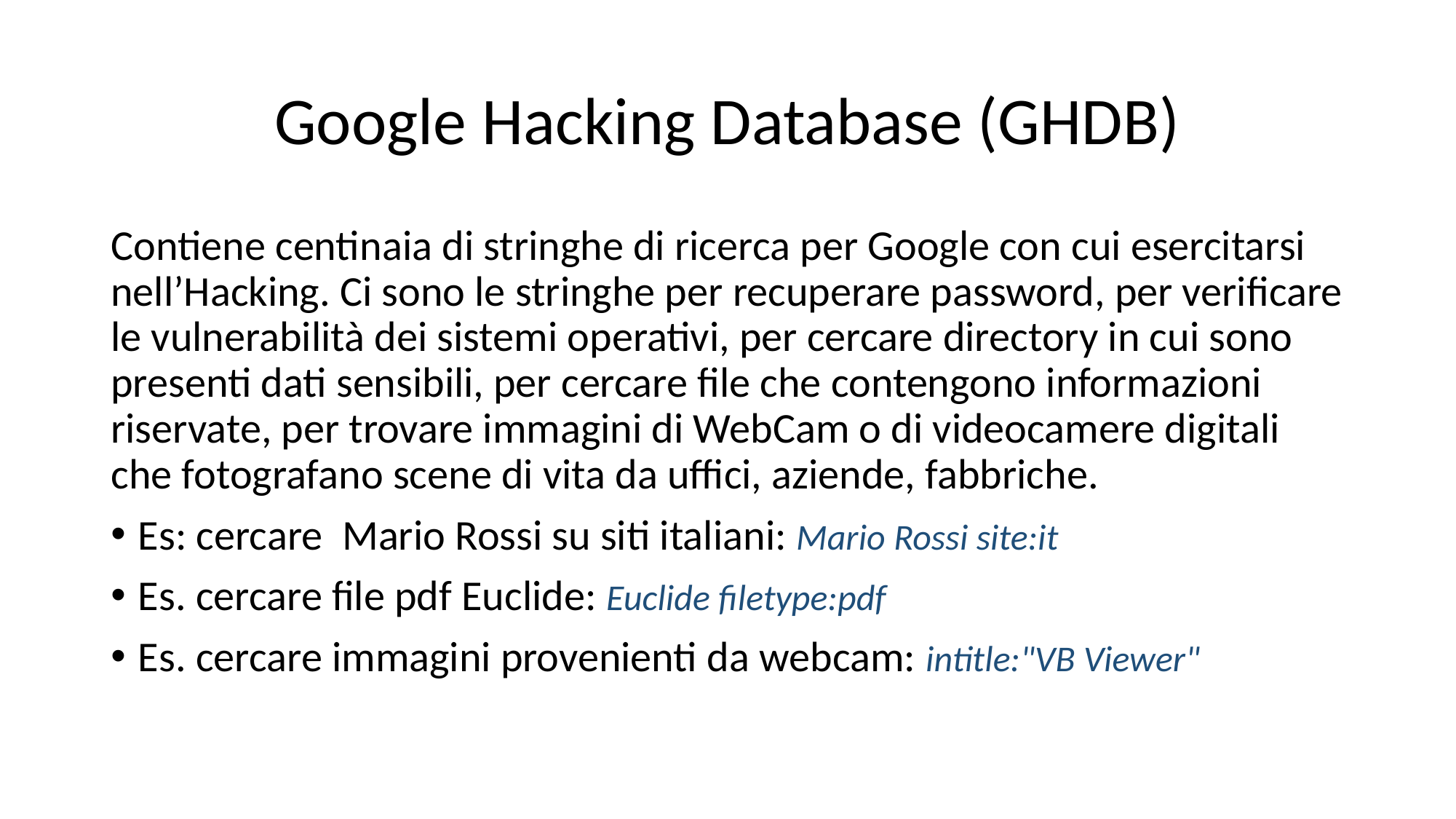

# Google Hacking Database (GHDB)
Contiene centinaia di stringhe di ricerca per Google con cui esercitarsi nell’Hacking. Ci sono le stringhe per recuperare password, per verificare le vulnerabilità dei sistemi operativi, per cercare directory in cui sono presenti dati sensibili, per cercare file che contengono informazioni riservate, per trovare immagini di WebCam o di videocamere digitali che fotografano scene di vita da uffici, aziende, fabbriche.
Es: cercare  Mario Rossi su siti italiani: Mario Rossi site:it
Es. cercare file pdf Euclide: Euclide filetype:pdf
Es. cercare immagini provenienti da webcam: intitle:"VB Viewer"